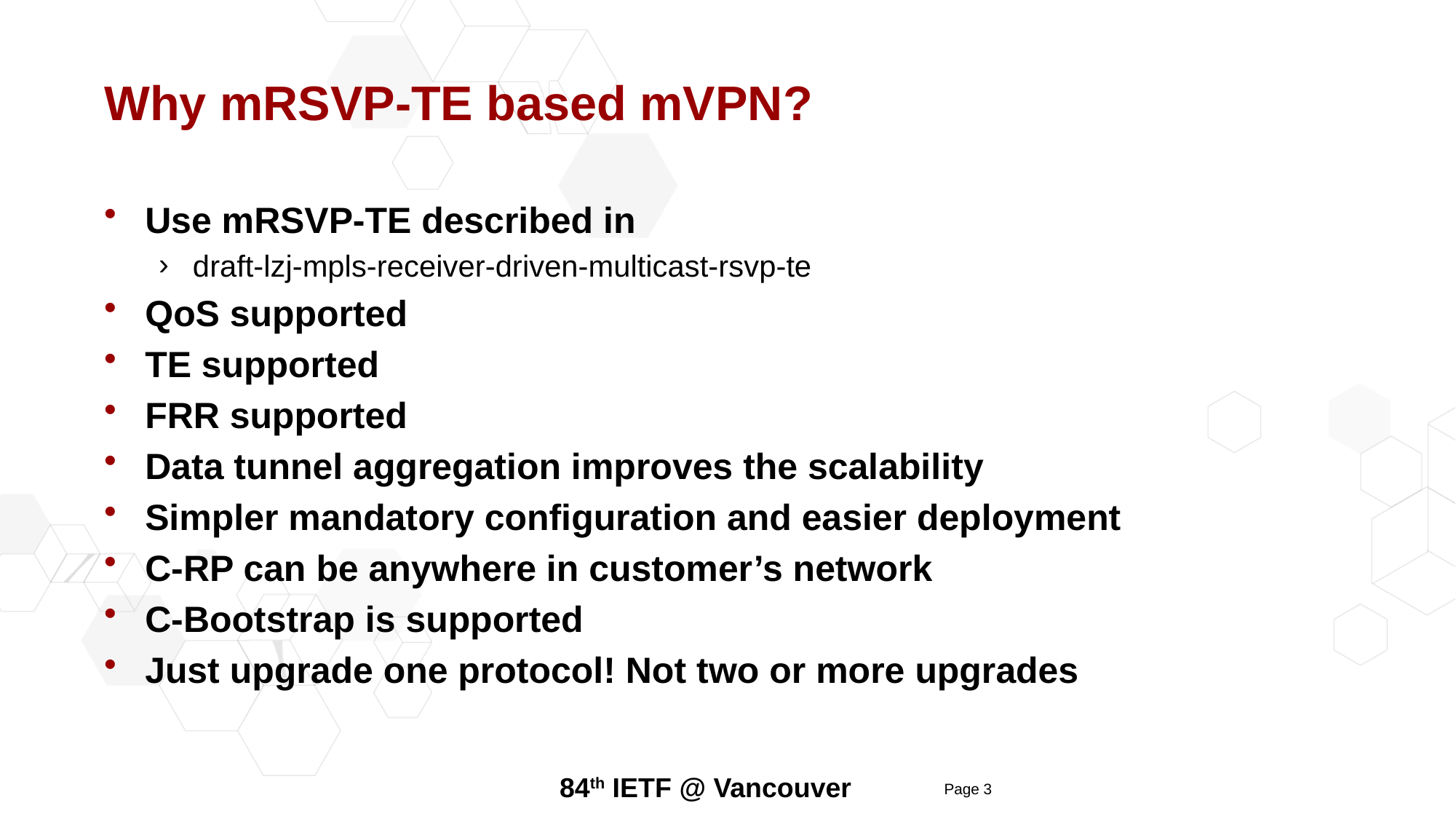

# Why mRSVP-TE based mVPN?
Use mRSVP-TE described in
draft-lzj-mpls-receiver-driven-multicast-rsvp-te
QoS supported
TE supported
FRR supported
Data tunnel aggregation improves the scalability
Simpler mandatory configuration and easier deployment
C-RP can be anywhere in customer’s network
C-Bootstrap is supported
Just upgrade one protocol! Not two or more upgrades